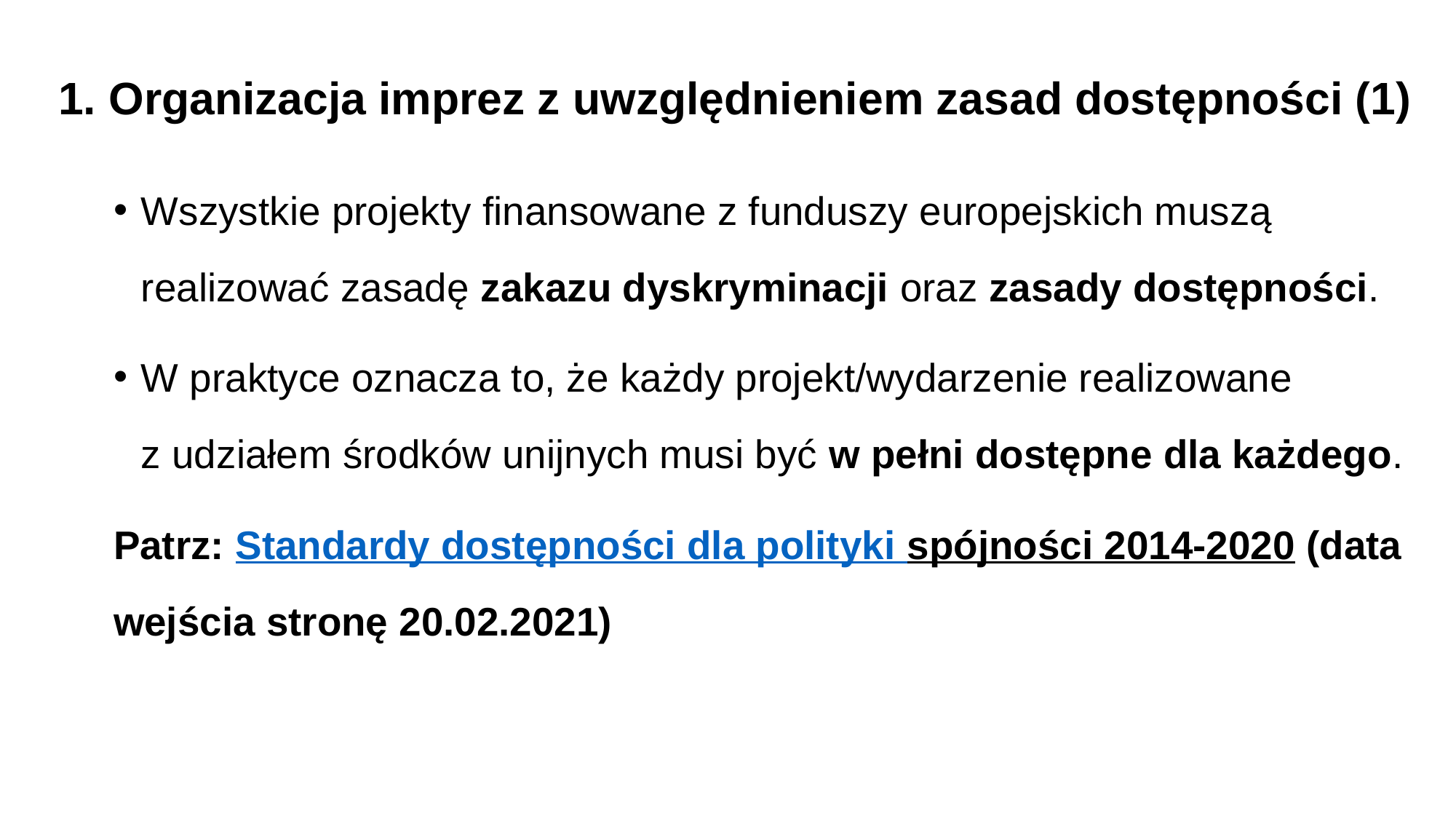

1. Organizacja imprez z uwzględnieniem zasad dostępności (1)
Wszystkie projekty finansowane z funduszy europejskich muszą realizować zasadę zakazu dyskryminacji oraz zasady dostępności.
W praktyce oznacza to, że każdy projekt/wydarzenie realizowane
z udziałem środków unijnych musi być w pełni dostępne dla każdego.
Patrz: Standardy dostępności dla polityki
spójności 2014-2020 (data wejścia stronę 20.02.2021)